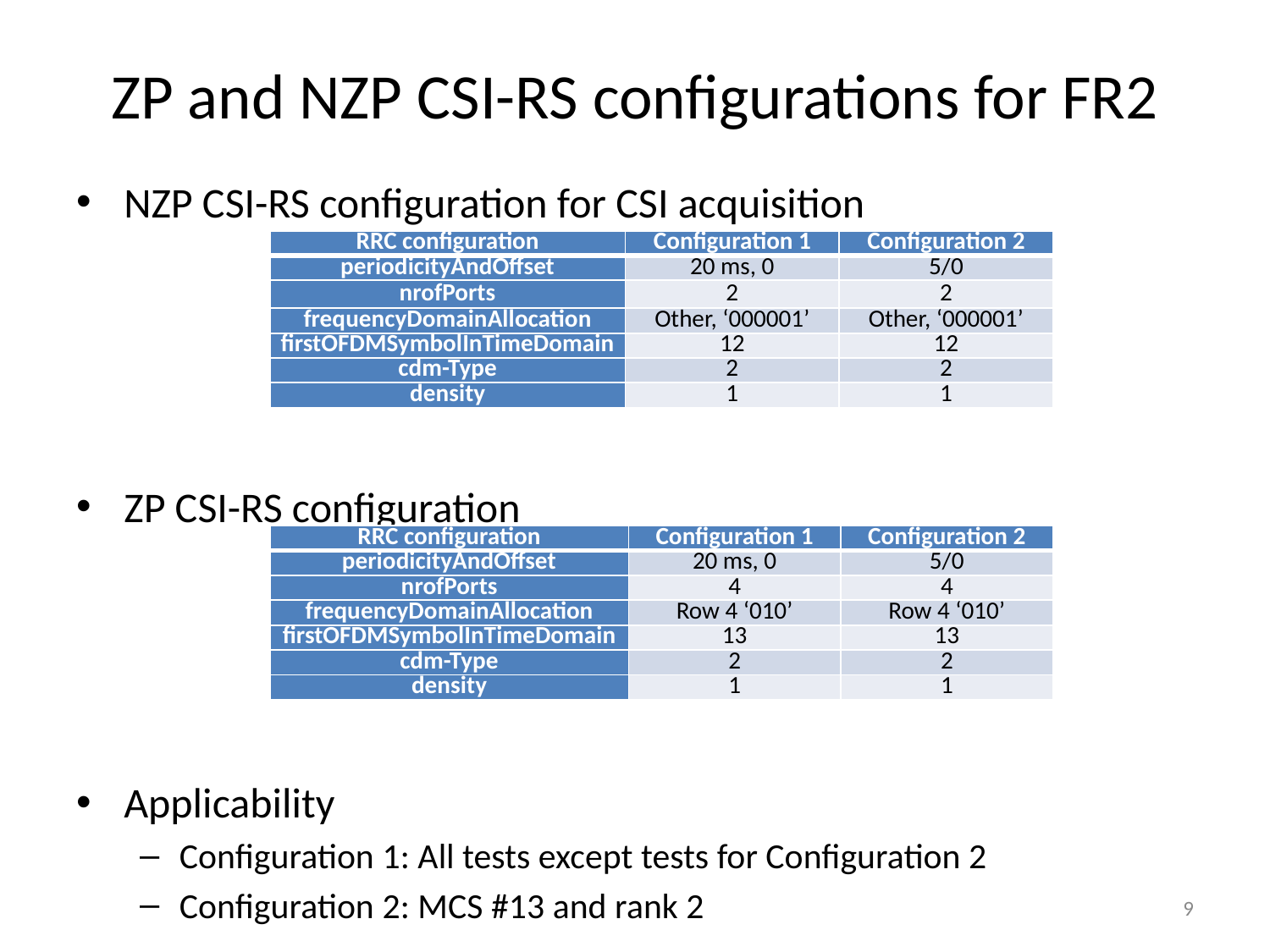

# ZP and NZP CSI-RS configurations for FR2
NZP CSI-RS configuration for CSI acquisition

ZP CSI-RS configuration

Applicability
Configuration 1: All tests except tests for Configuration 2
Configuration 2: MCS #13 and rank 2
| RRC configuration | Configuration 1 | Configuration 2 |
| --- | --- | --- |
| periodicityAndOffset | 20 ms, 0 | 5/0 |
| nrofPorts | 2 | 2 |
| frequencyDomainAllocation | Other, ‘000001’ | Other, ‘000001’ |
| firstOFDMSymbolInTimeDomain | 12 | 12 |
| cdm-Type | 2 | 2 |
| density | 1 | 1 |
| RRC configuration | Configuration 1 | Configuration 2 |
| --- | --- | --- |
| periodicityAndOffset | 20 ms, 0 | 5/0 |
| nrofPorts | 4 | 4 |
| frequencyDomainAllocation | Row 4 ‘010’ | Row 4 ‘010’ |
| firstOFDMSymbolInTimeDomain | 13 | 13 |
| cdm-Type | 2 | 2 |
| density | 1 | 1 |
9